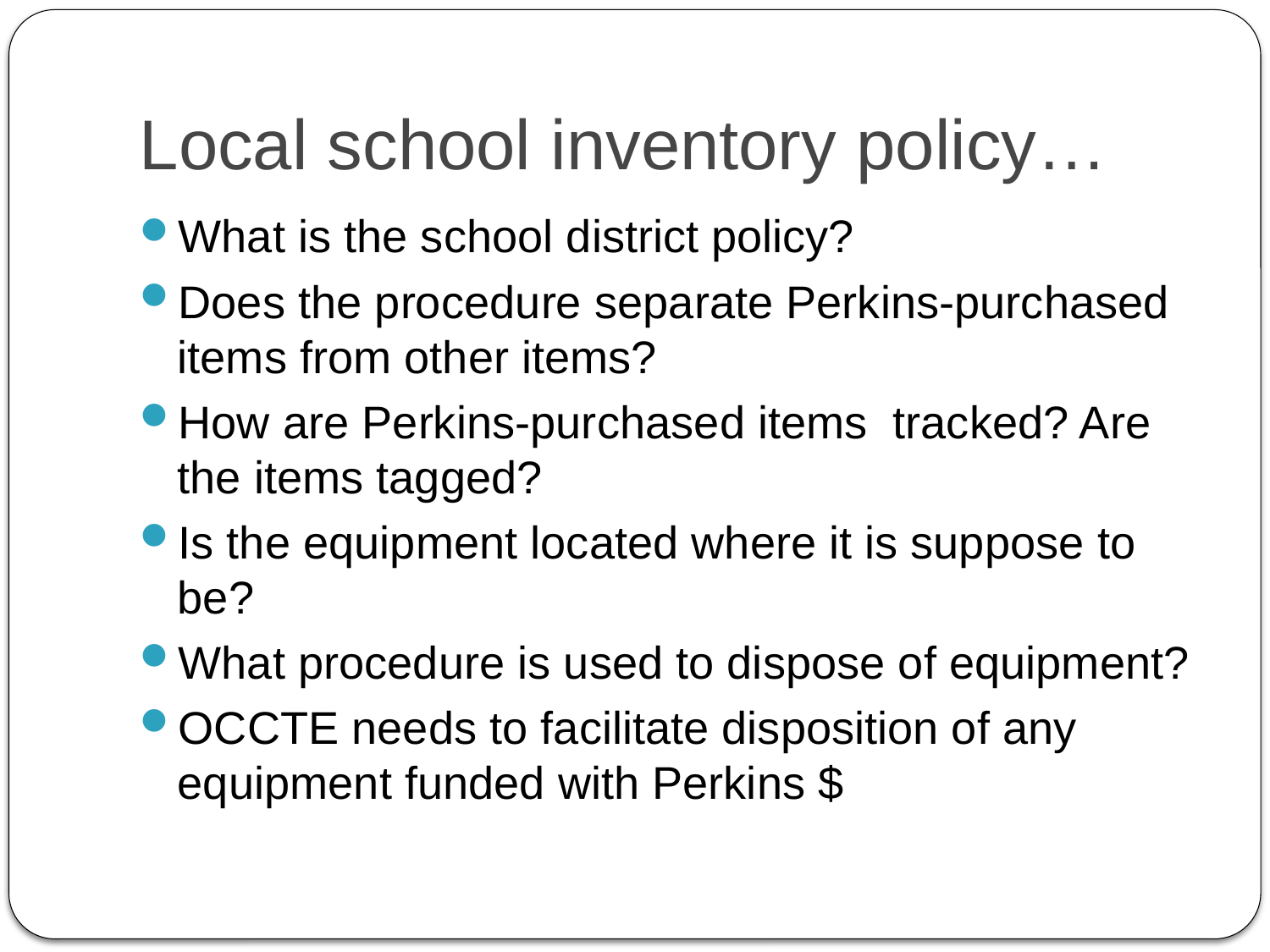

# Local school inventory policy…
What is the school district policy?
Does the procedure separate Perkins-purchased items from other items?
How are Perkins-purchased items  tracked? Are the items tagged?
Is the equipment located where it is suppose to be?
What procedure is used to dispose of equipment?
OCCTE needs to facilitate disposition of any equipment funded with Perkins $